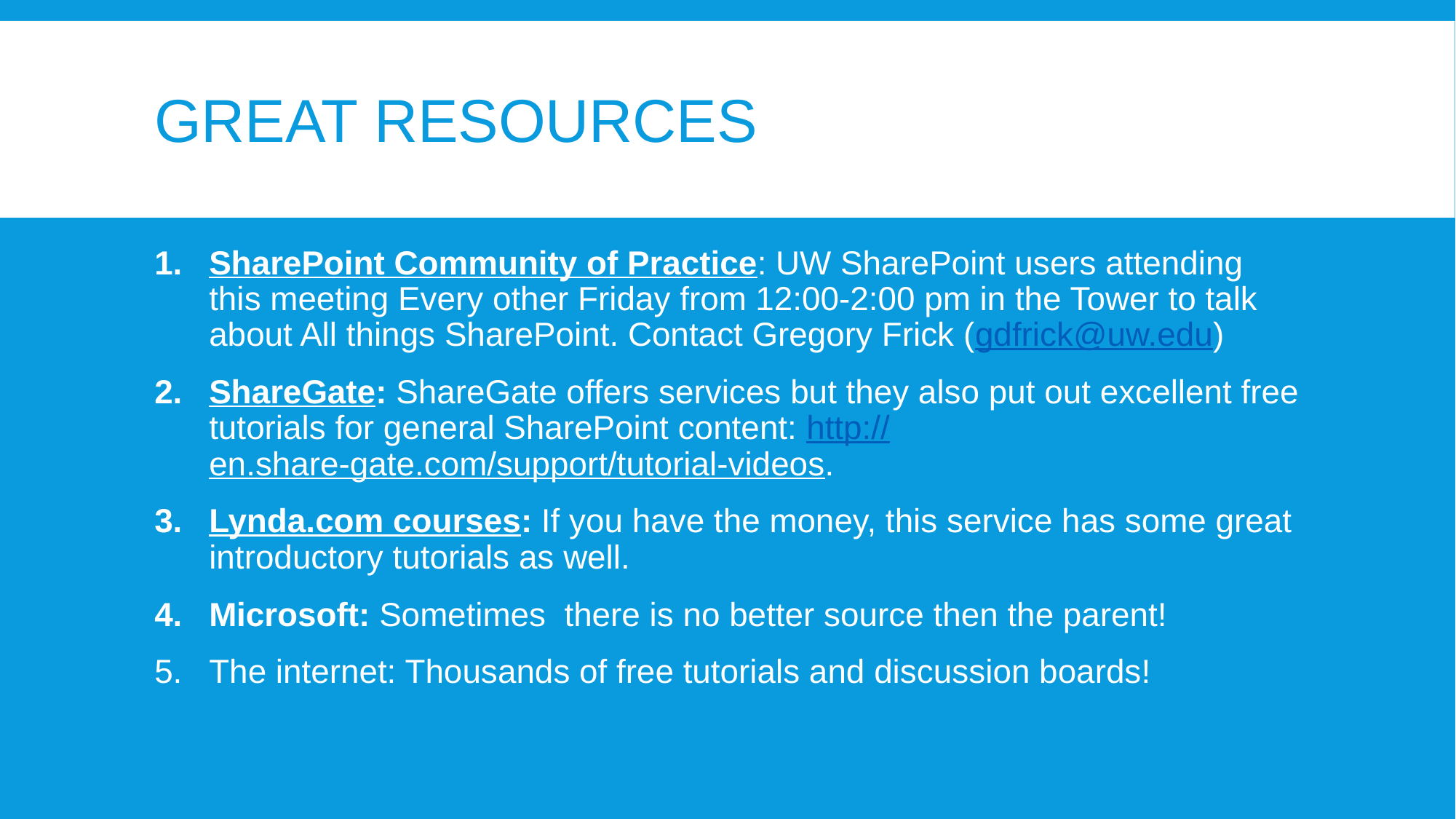

# Great Resources
SharePoint Community of Practice: UW SharePoint users attending this meeting Every other Friday from 12:00-2:00 pm in the Tower to talk about All things SharePoint. Contact Gregory Frick (gdfrick@uw.edu)
ShareGate: ShareGate offers services but they also put out excellent free tutorials for general SharePoint content: http://en.share-gate.com/support/tutorial-videos.
Lynda.com courses: If you have the money, this service has some great introductory tutorials as well.
Microsoft: Sometimes  there is no better source then the parent!
The internet: Thousands of free tutorials and discussion boards!